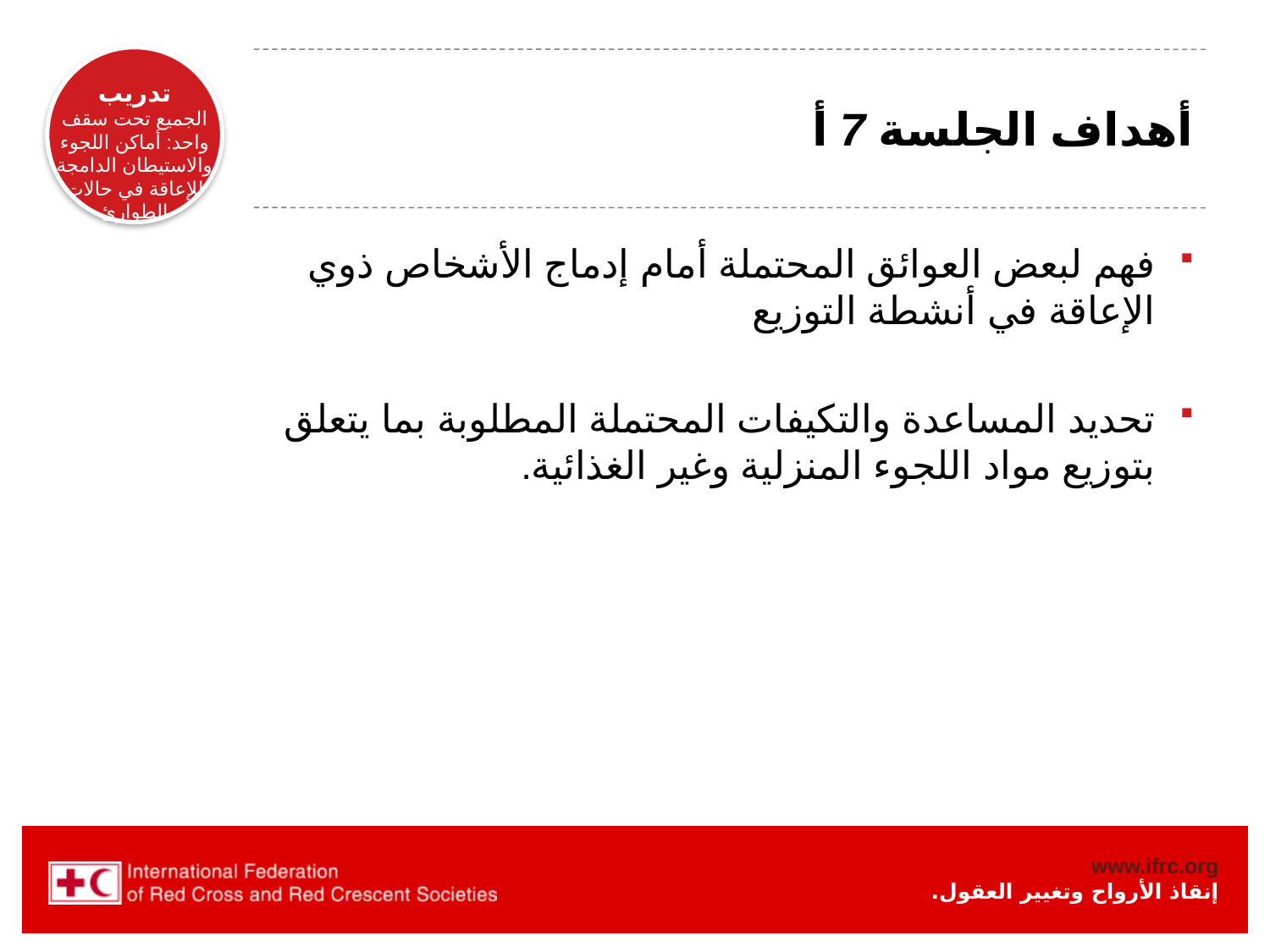

# أهداف الجلسة 7 أ
فهم لبعض العوائق المحتملة أمام إدماج الأشخاص ذوي الإعاقة في أنشطة التوزيع

تحديد المساعدة والتكيفات المحتملة المطلوبة بما يتعلق بتوزيع مواد اللجوء المنزلية وغير الغذائية.